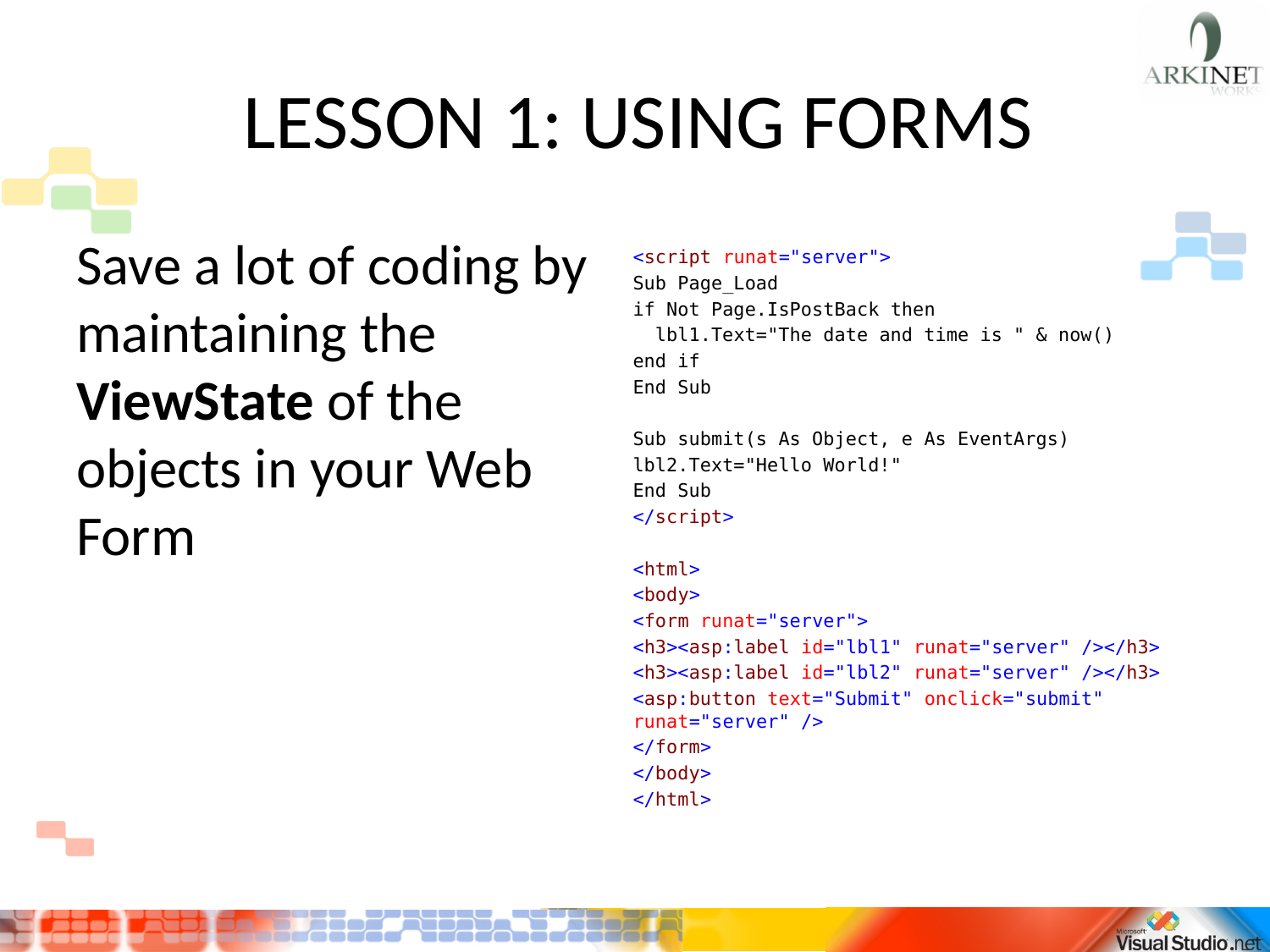

# LESSON 1: USING FORMS
Save a lot of coding by maintaining the ViewState of the objects in your Web Form

<script runat="server">
Sub Page_Load
if Not Page.IsPostBack then
  lbl1.Text="The date and time is " & now()
end if
End Sub

Sub submit(s As Object, e As EventArgs)
lbl2.Text="Hello World!"
End Sub
</script>

<html>
<body>
<form runat="server">
<h3><asp:label id="lbl1" runat="server" /></h3>
<h3><asp:label id="lbl2" runat="server" /></h3>
<asp:button text="Submit" onclick="submit" runat="server" />
</form>
</body>
</html>